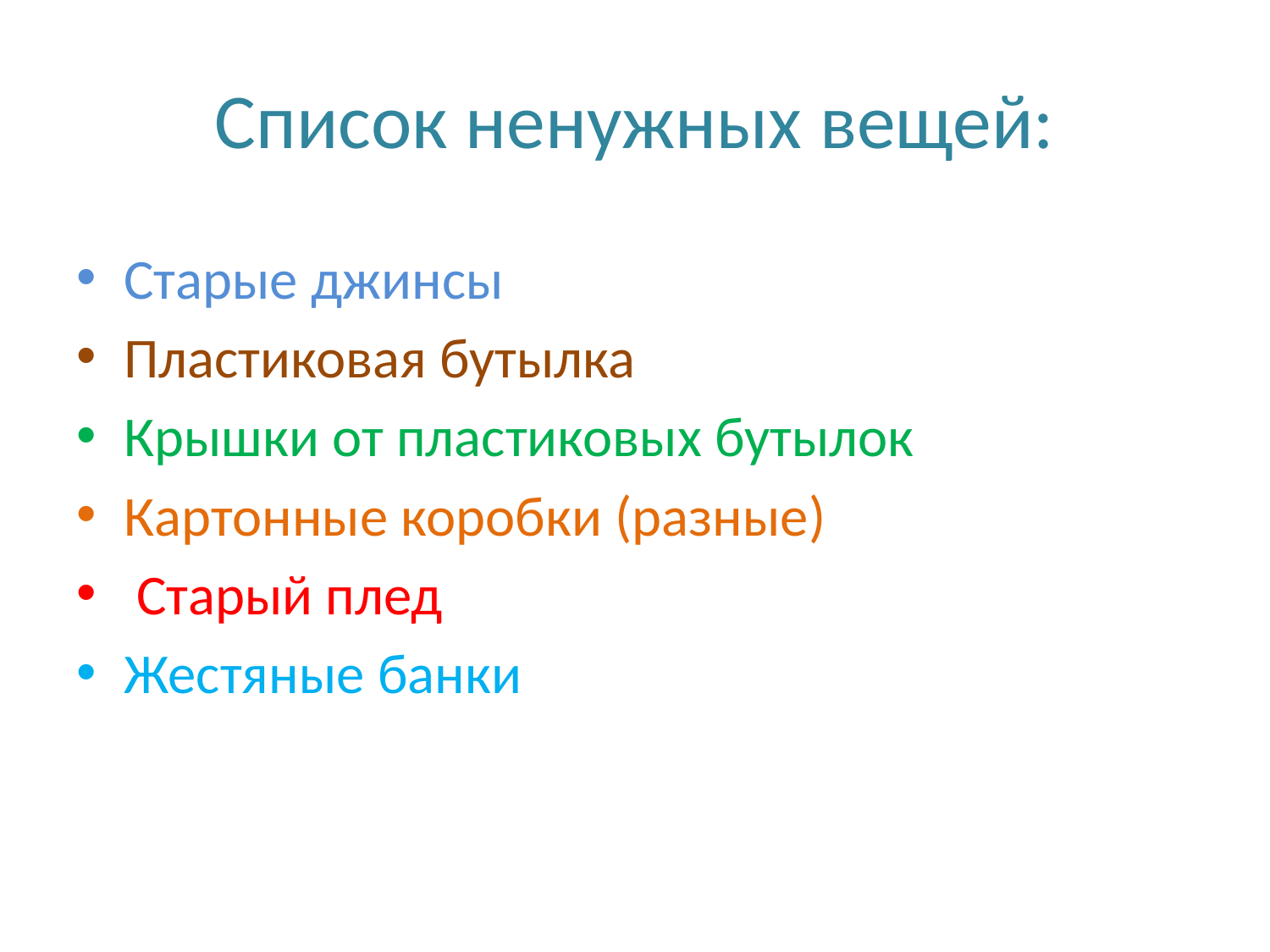

# Список ненужных вещей:
Старые джинсы
Пластиковая бутылка
Крышки от пластиковых бутылок
Картонные коробки (разные)
 Старый плед
Жестяные банки